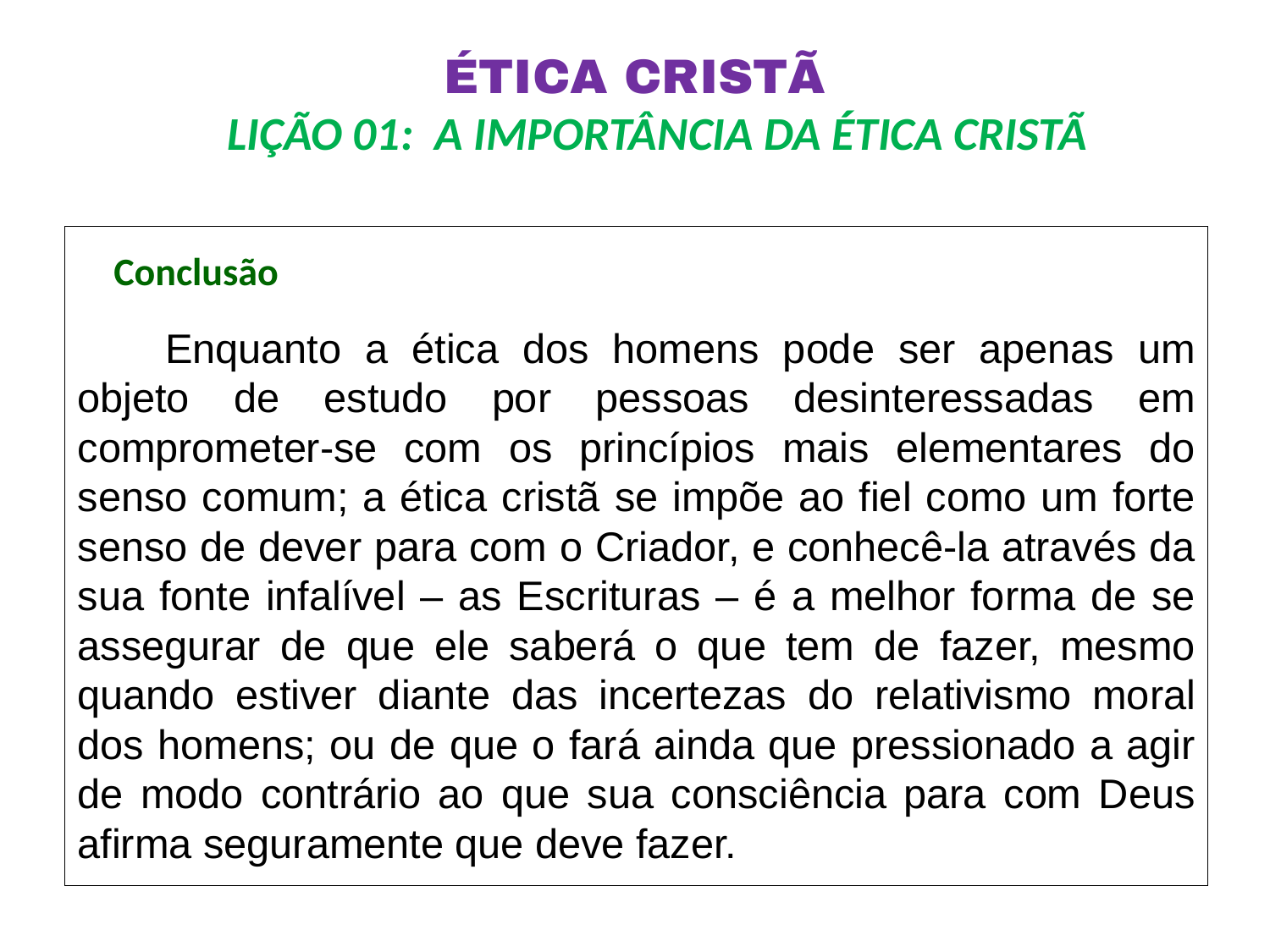

# ÉTICA CRISTÃ LIÇÃO 01:  A IMPORTÂNCIA DA ÉTICA CRISTÃ
   Conclusão

	Enquanto a ética dos homens pode ser apenas um objeto de estudo por pessoas desinteressadas em comprometer-se com os princípios mais elementares do senso comum; a ética cristã se impõe ao fiel como um forte senso de dever para com o Criador, e conhecê-la através da sua fonte infalível – as Escrituras – é a melhor forma de se assegurar de que ele saberá o que tem de fazer, mesmo quando estiver diante das incertezas do relativismo moral dos homens; ou de que o fará ainda que pressionado a agir de modo contrário ao que sua consciência para com Deus afirma seguramente que deve fazer.